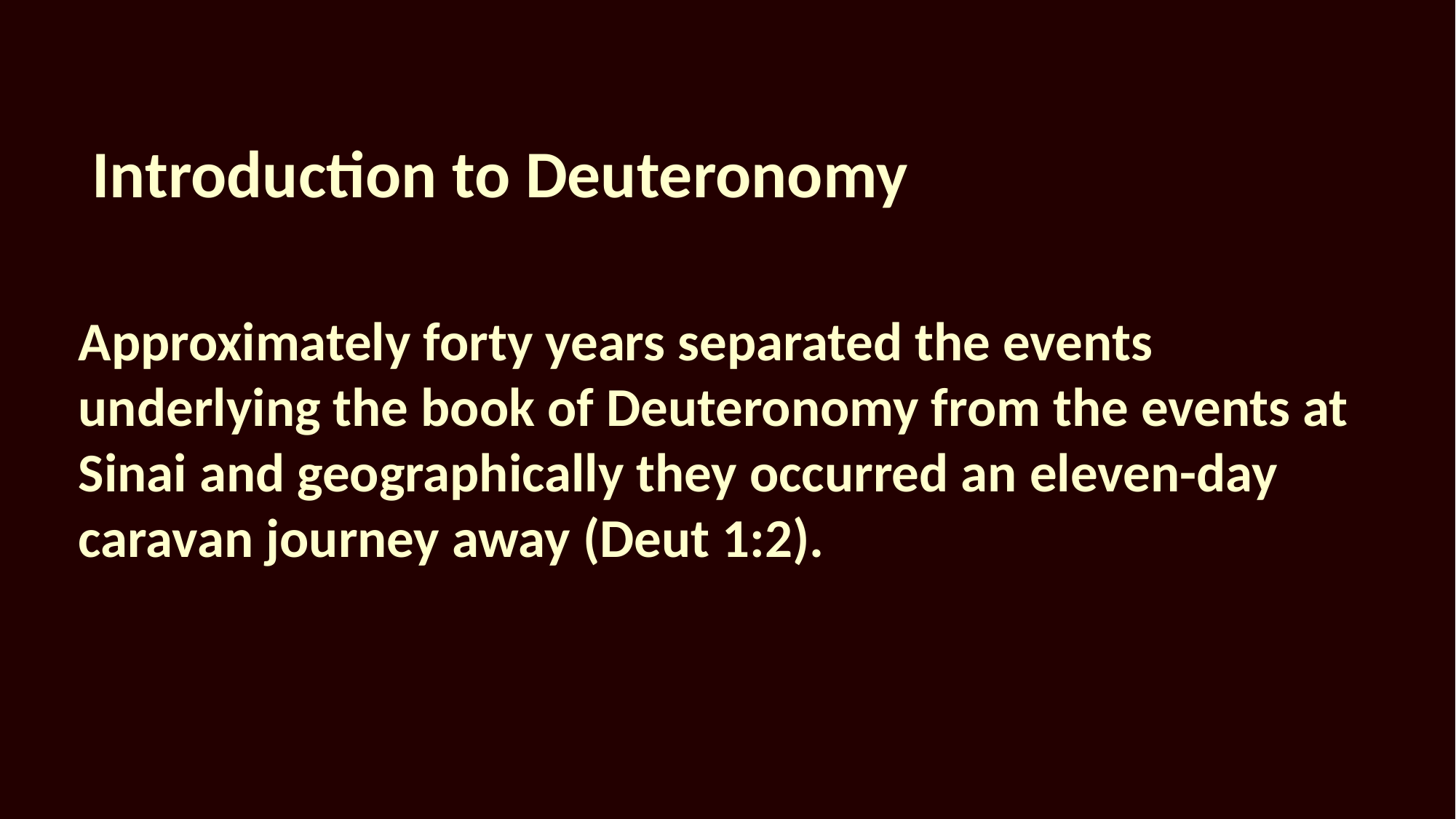

# Introduction to Deuteronomy
Approximately forty years separated the events underlying the book of Deuteronomy from the events at Sinai and geographically they occurred an eleven-day caravan journey away (Deut 1:2).